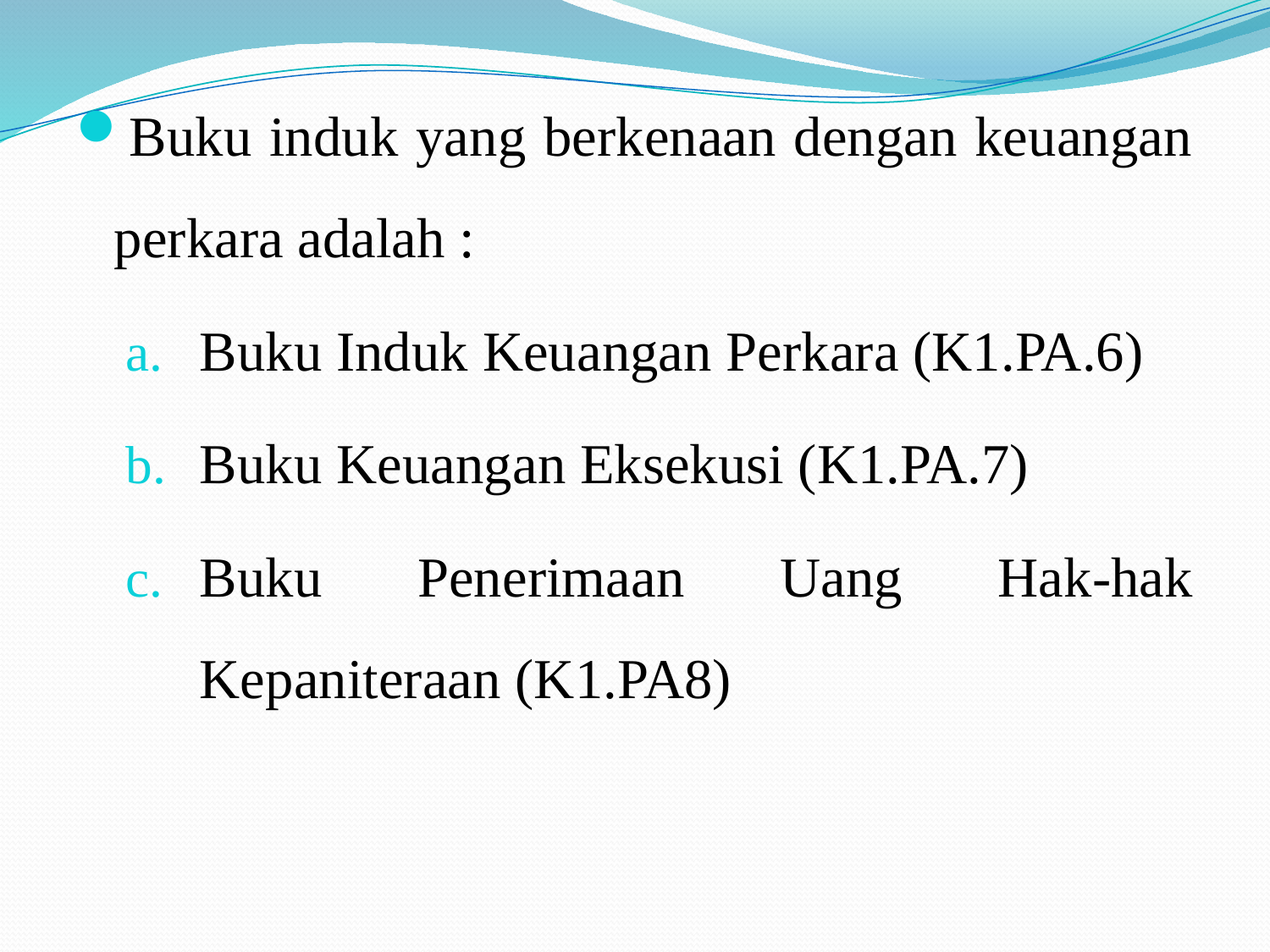

Buku induk yang berkenaan dengan keuangan perkara adalah :
Buku Induk Keuangan Perkara (K1.PA.6)
Buku Keuangan Eksekusi (K1.PA.7)
Buku Penerimaan Uang Hak-hak Kepaniteraan (K1.PA8)